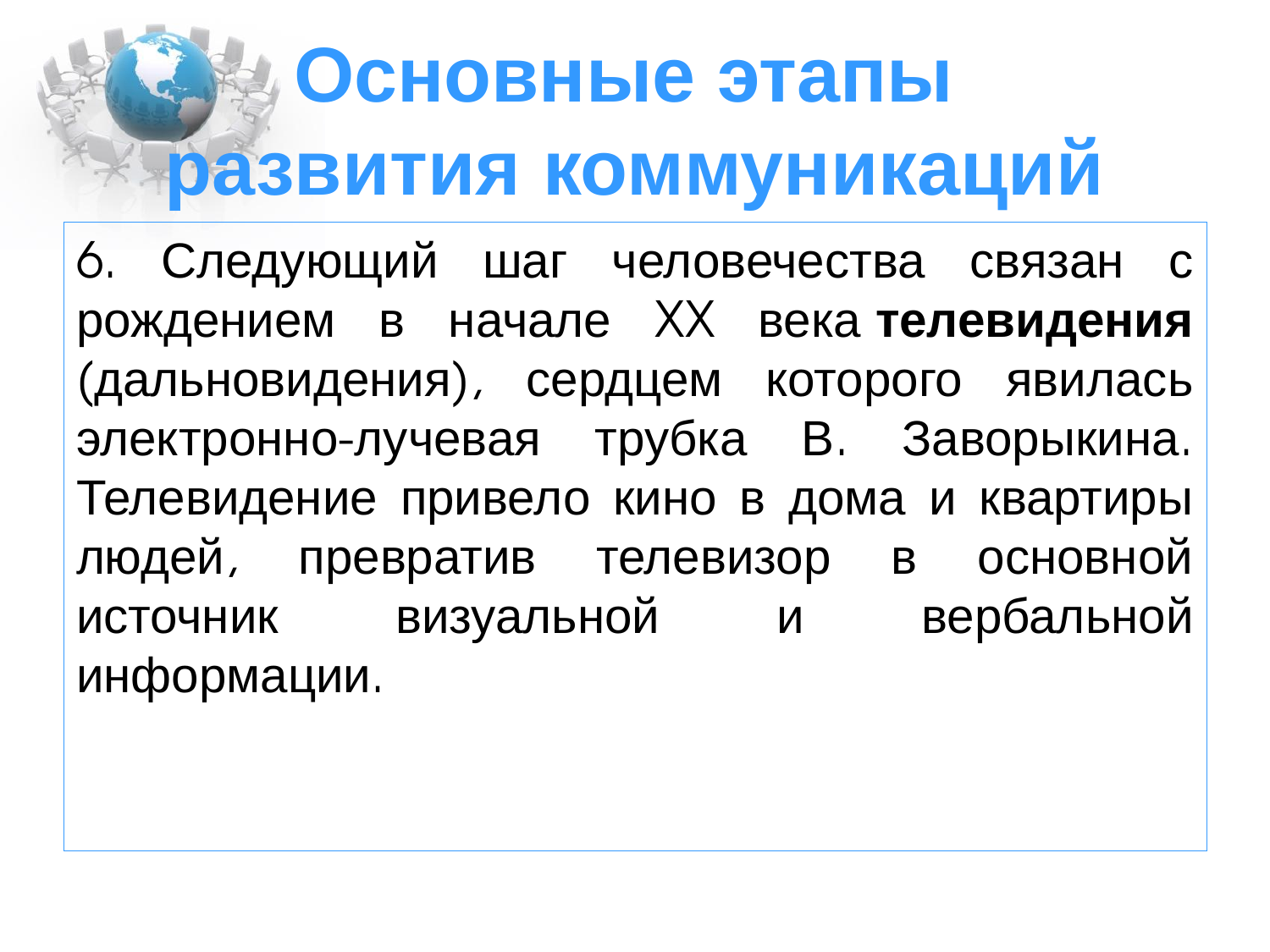

# Основные этапы развития коммуникаций
6. Следующий шаг человечества связан с рождением в начале XX века телевидения (дальновидения), сердцем которого явилась электронно-лучевая трубка В. Заворыкина. Телевидение привело кино в дома и квартиры людей, превратив телевизор в основной источник визуальной и вербальной информации.